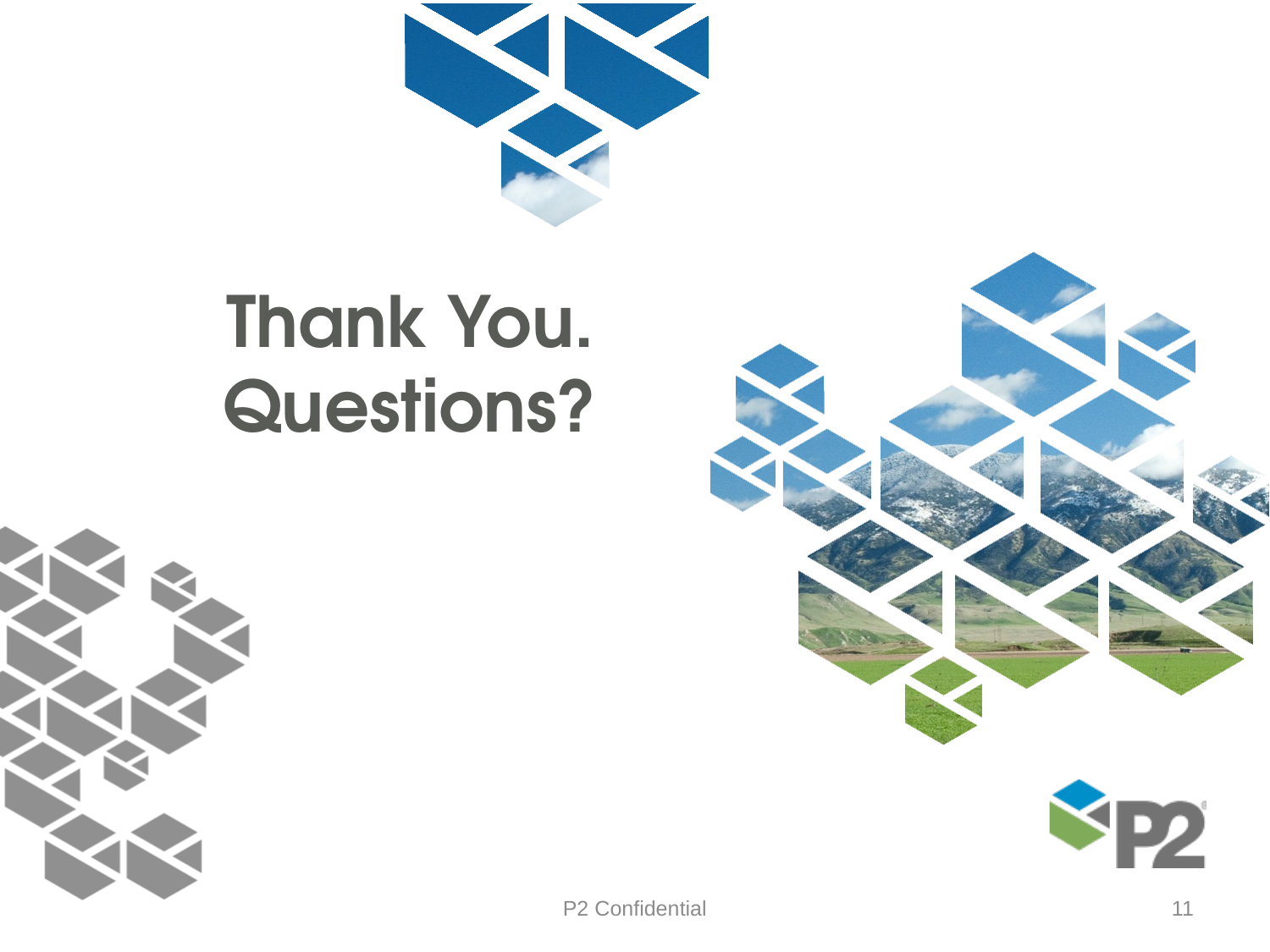

# Thank You. Questions?
P2 Confidential
11